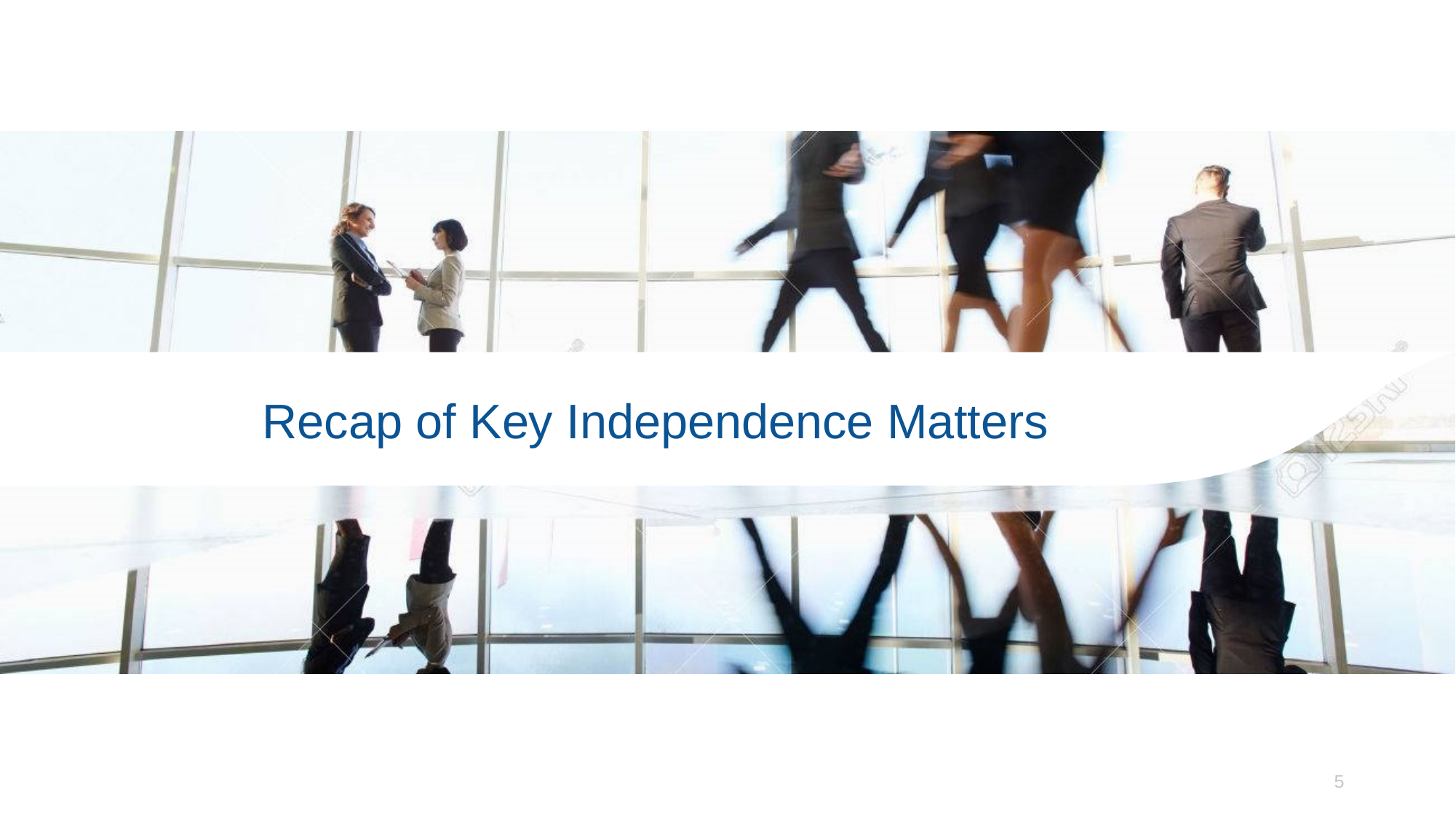

# Recap of Key Independence Matters
5